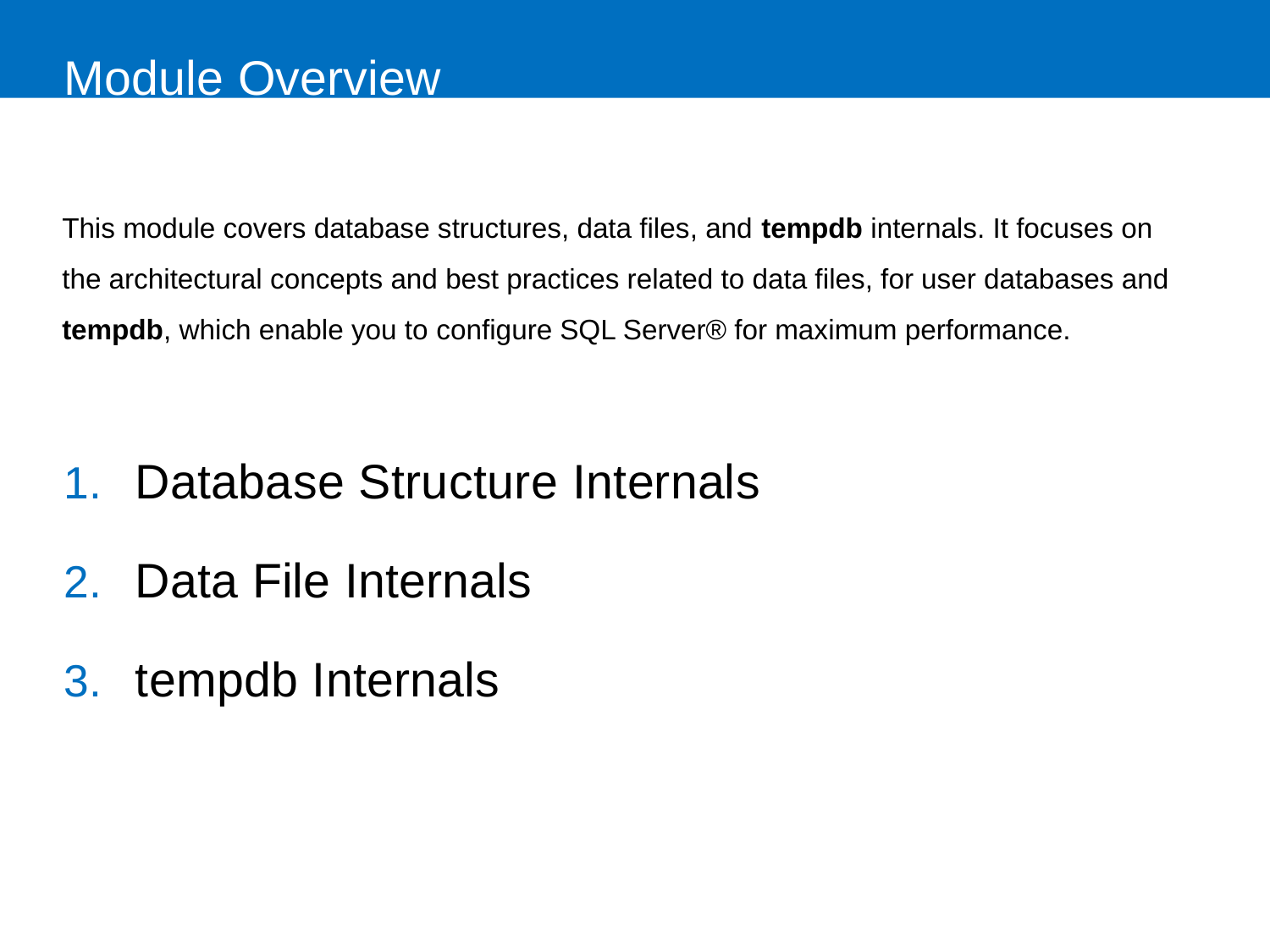

Module Overview

This module covers database structures, data files, and tempdb internals. It focuses on the architectural concepts and best practices related to data files, for user databases and tempdb, which enable you to configure SQL Server® for maximum performance.

Database Structure Internals
Data File Internals
tempdb Internals